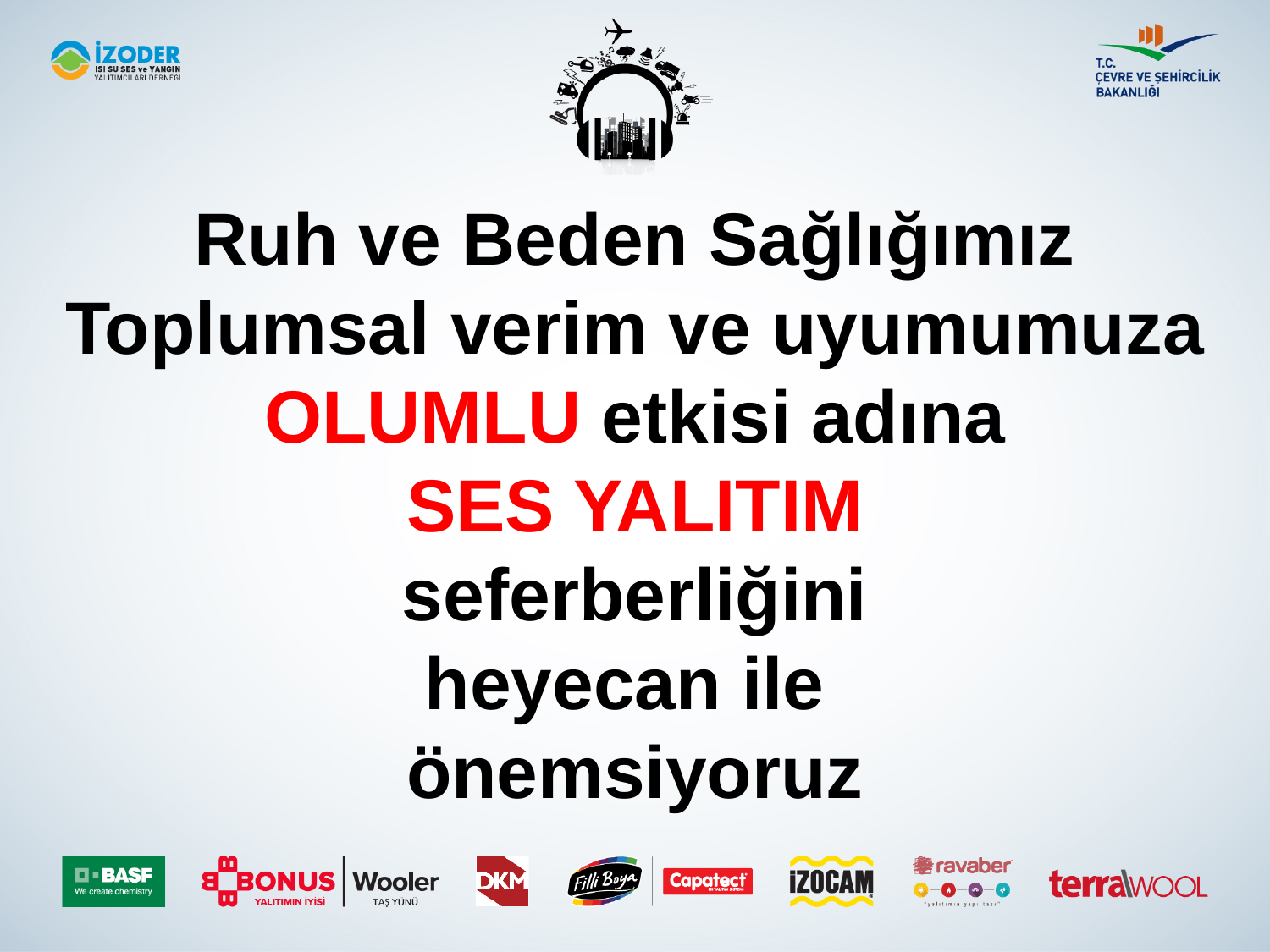

Ruh ve Beden Sağlığımız
Toplumsal verim ve uyumumuza
OLUMLU etkisi adına
SES YALITIM
seferberliğini
heyecan ile
önemsiyoruz